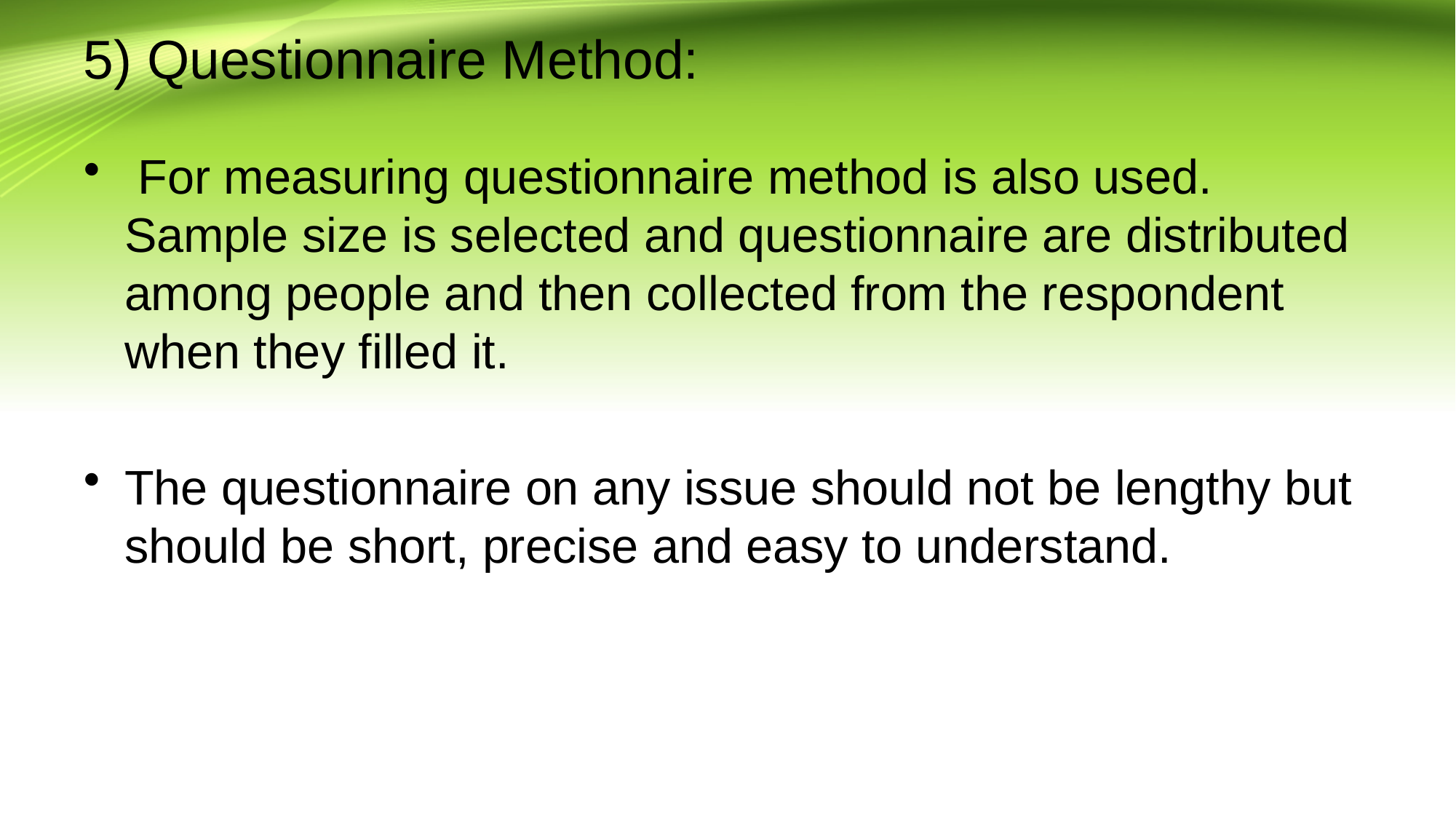

# 5) Questionnaire Method:
 For measuring questionnaire method is also used. Sample size is selected and questionnaire are distributed among people and then collected from the respondent when they filled it.

The questionnaire on any issue should not be lengthy but should be short, precise and easy to understand.